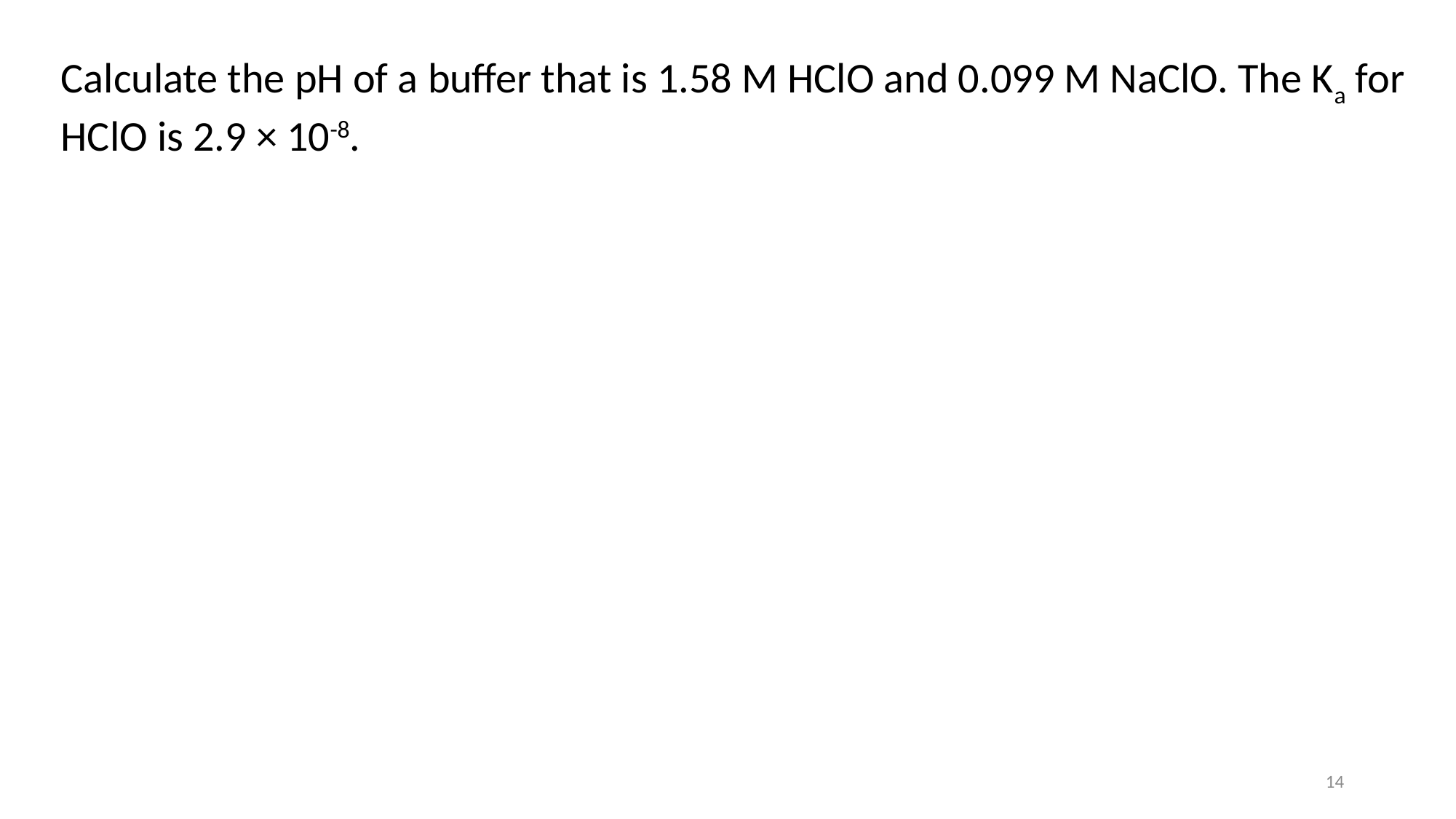

Calculate the pH of a buffer that is 1.58 M HClO and 0.099 M NaClO. The Ka for HClO is 2.9 × 10-8.
14